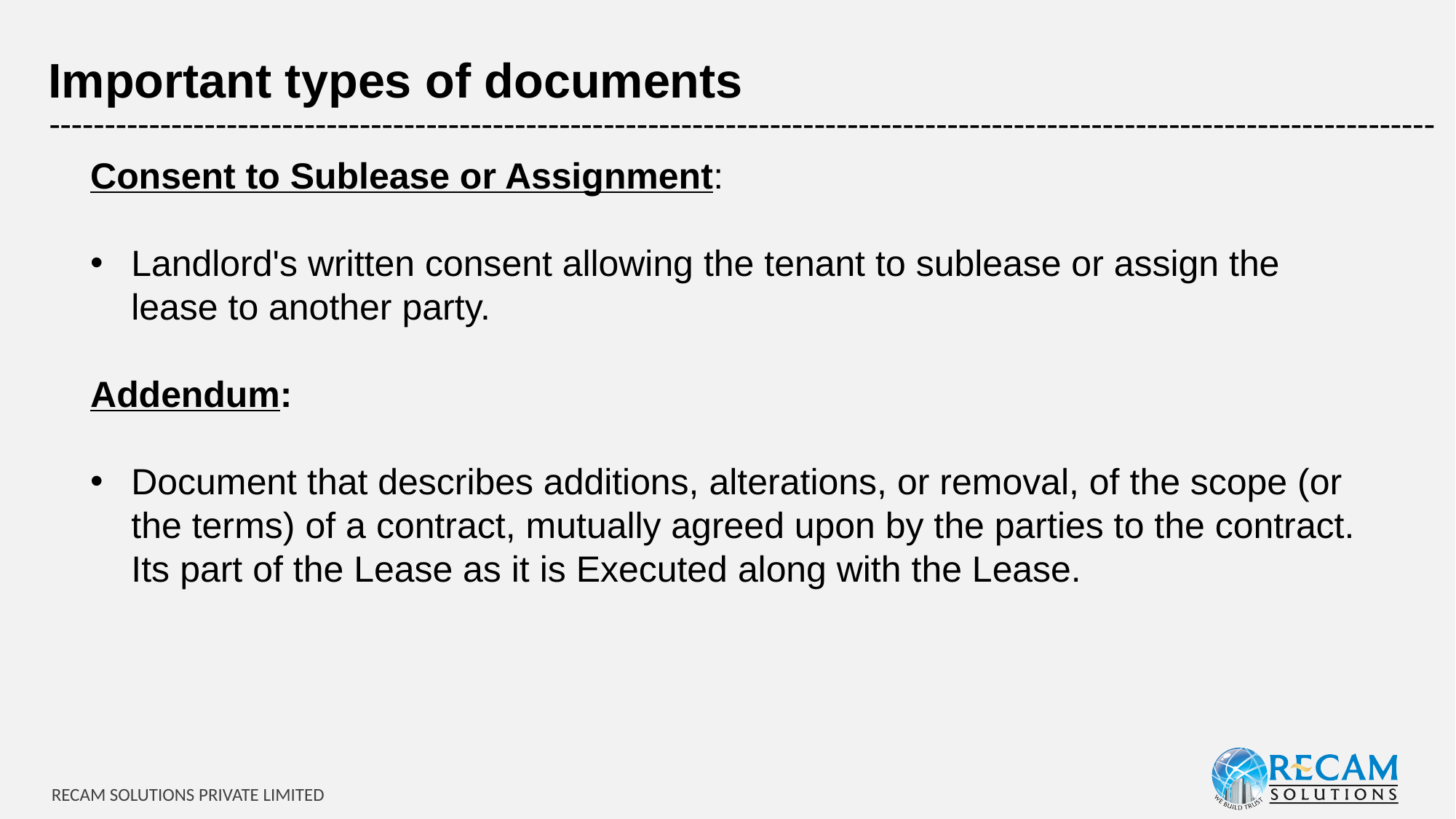

Important types of documents
-----------------------------------------------------------------------------------------------------------------------------
Consent to Sublease or Assignment:

Landlord's written consent allowing the tenant to sublease or assign the lease to another party.

Addendum:

Document that describes additions, alterations, or removal, of the scope (or the terms) of a contract, mutually agreed upon by the parties to the contract. Its part of the Lease as it is Executed along with the Lease.
RECAM SOLUTIONS PRIVATE LIMITED